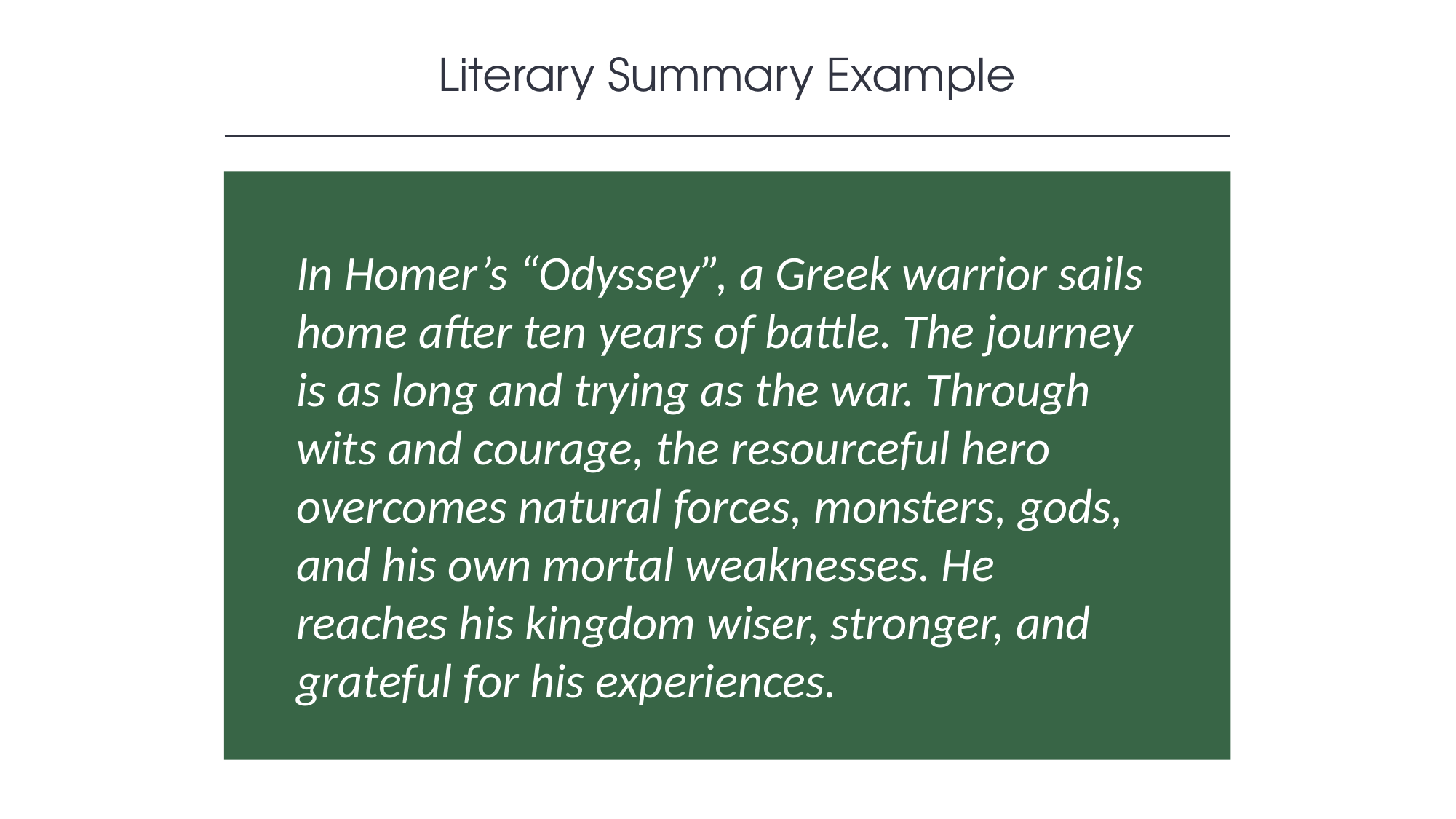

Literary Summary Example

In Homer’s “Odyssey”, a Greek warrior sails home after ten years of battle. The journey is as long and trying as the war. Through wits and courage, the resourceful hero overcomes natural forces, monsters, gods, and his own mortal weaknesses. He reaches his kingdom wiser, stronger, and grateful for his experiences.